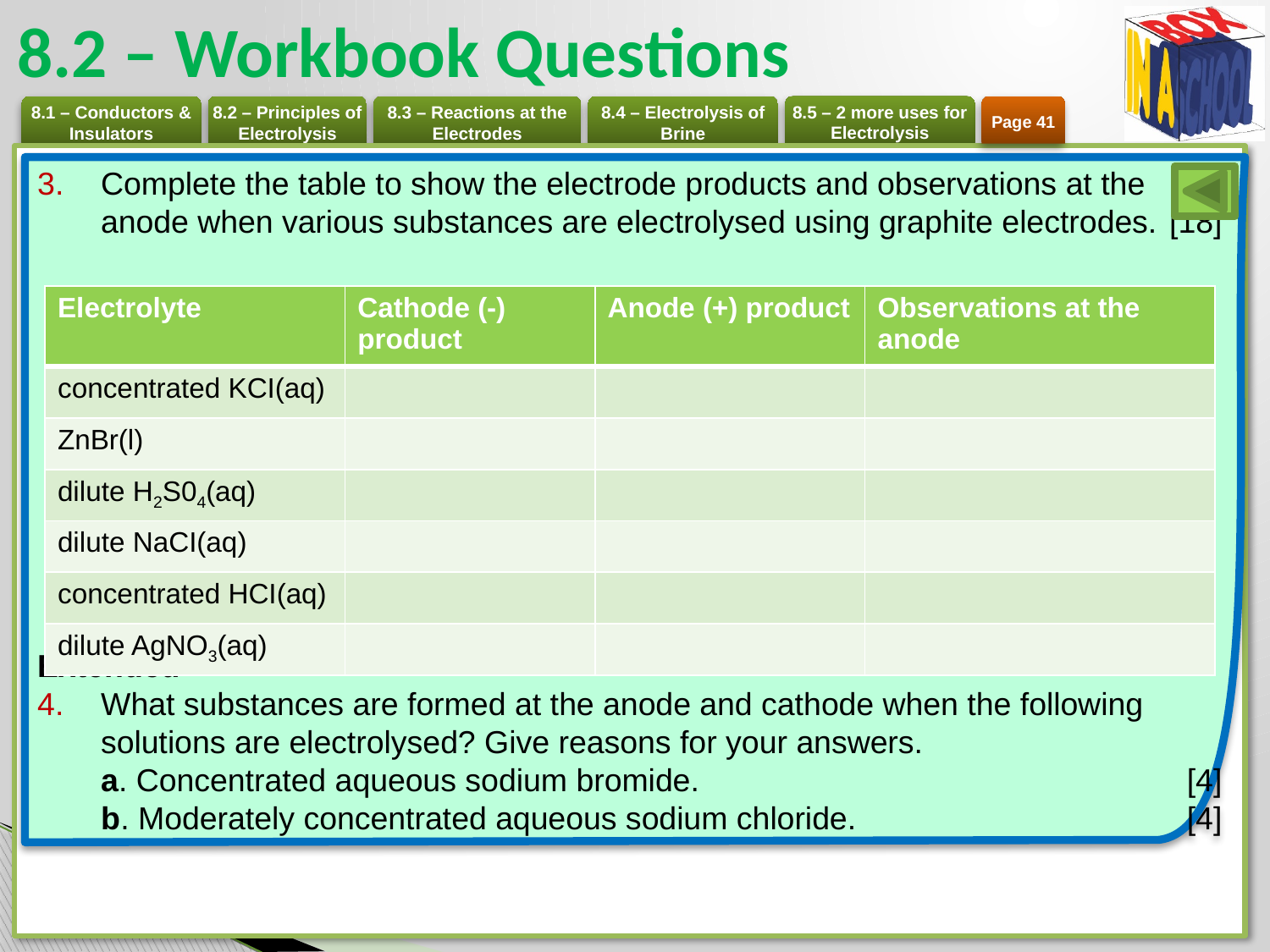

# 8.2 – Workbook Questions
Page 41
Complete the table to show the electrode products and observations at the anode when various substances are electrolysed using graphite electrodes.	[18]

Extended
What substances are formed at the anode and cathode when the following solutions are electrolysed? Give reasons for your answers.
a. Concentrated aqueous sodium bromide. 	[4]
b. Moderately concentrated aqueous sodium chloride. 	[4]

| Electrolyte | Cathode (-) product | Anode (+) product | Observations at the anode |
| --- | --- | --- | --- |
| concentrated KCI(aq) |  |  |  |
| ZnBr(l) |  |  |  |
| dilute H2S04(aq) |  |  |  |
| dilute NaCI(aq) |  |  |  |
| concentrated HCI(aq) |  |  |  |
| dilute AgNO3(aq) |  |  |  |